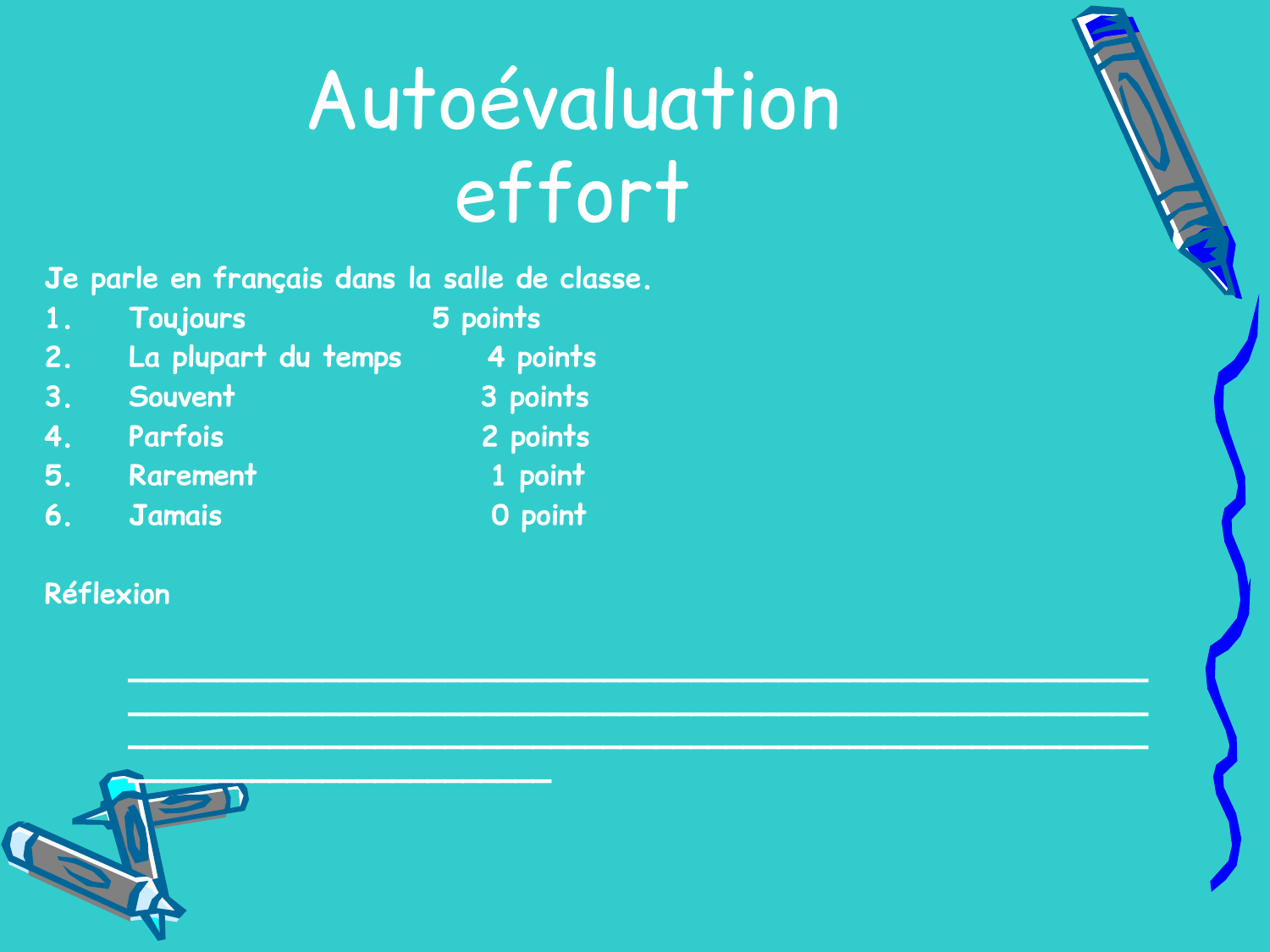

# Autoévaluation effort
Je parle en français dans la salle de classe.
Toujours		    5 points
La plupart du temps       4 points
Souvent                    3 points
Parfois                     2 points
Rarement                   1 point
Jamais                      0 point

Réflexion
	______________________________________________________________________________________________________________________________________________________________________________________________________